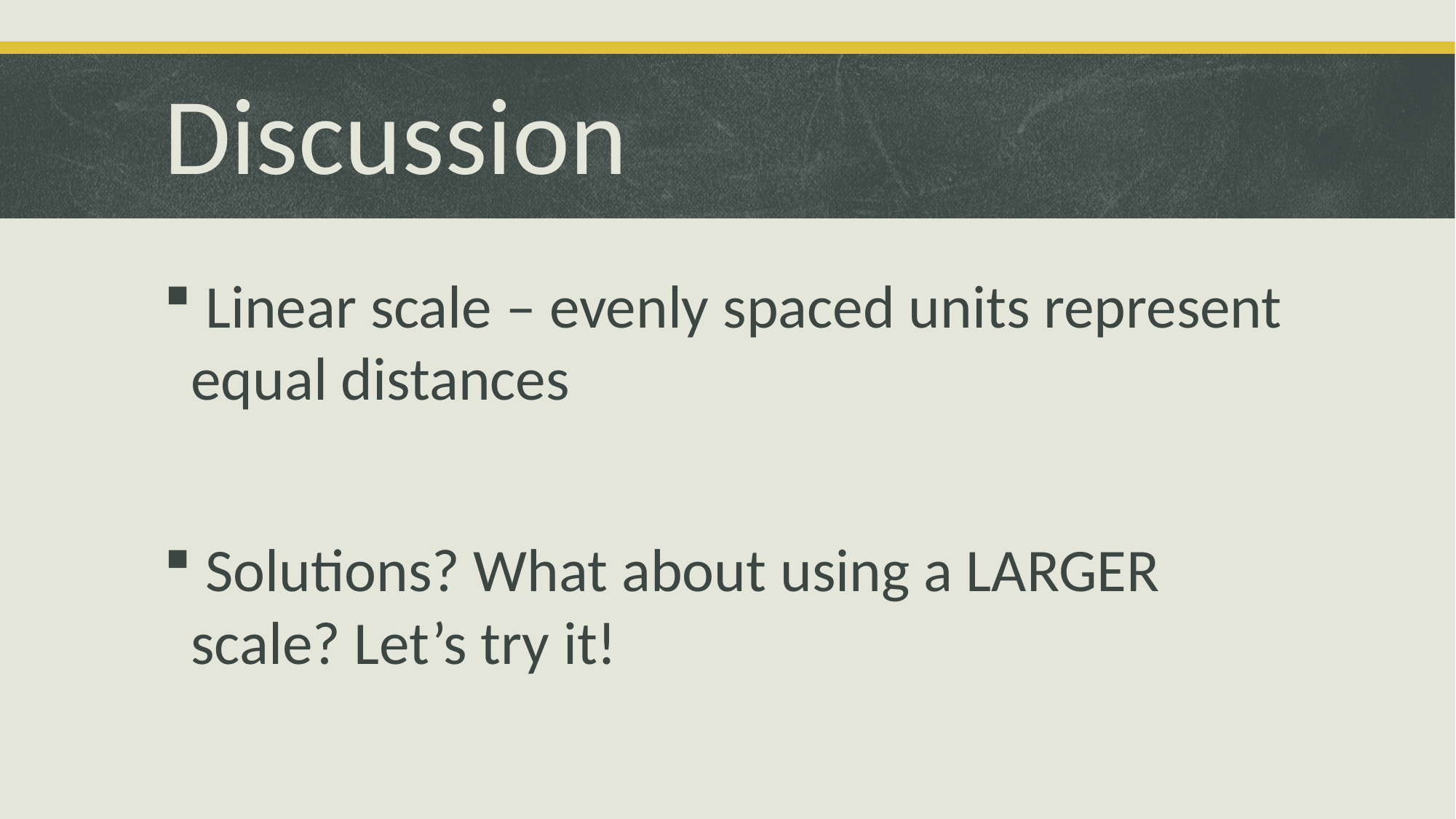

# Discussion
 Linear scale – evenly spaced units represent equal distances

 Solutions? What about using a LARGER scale? Let’s try it!